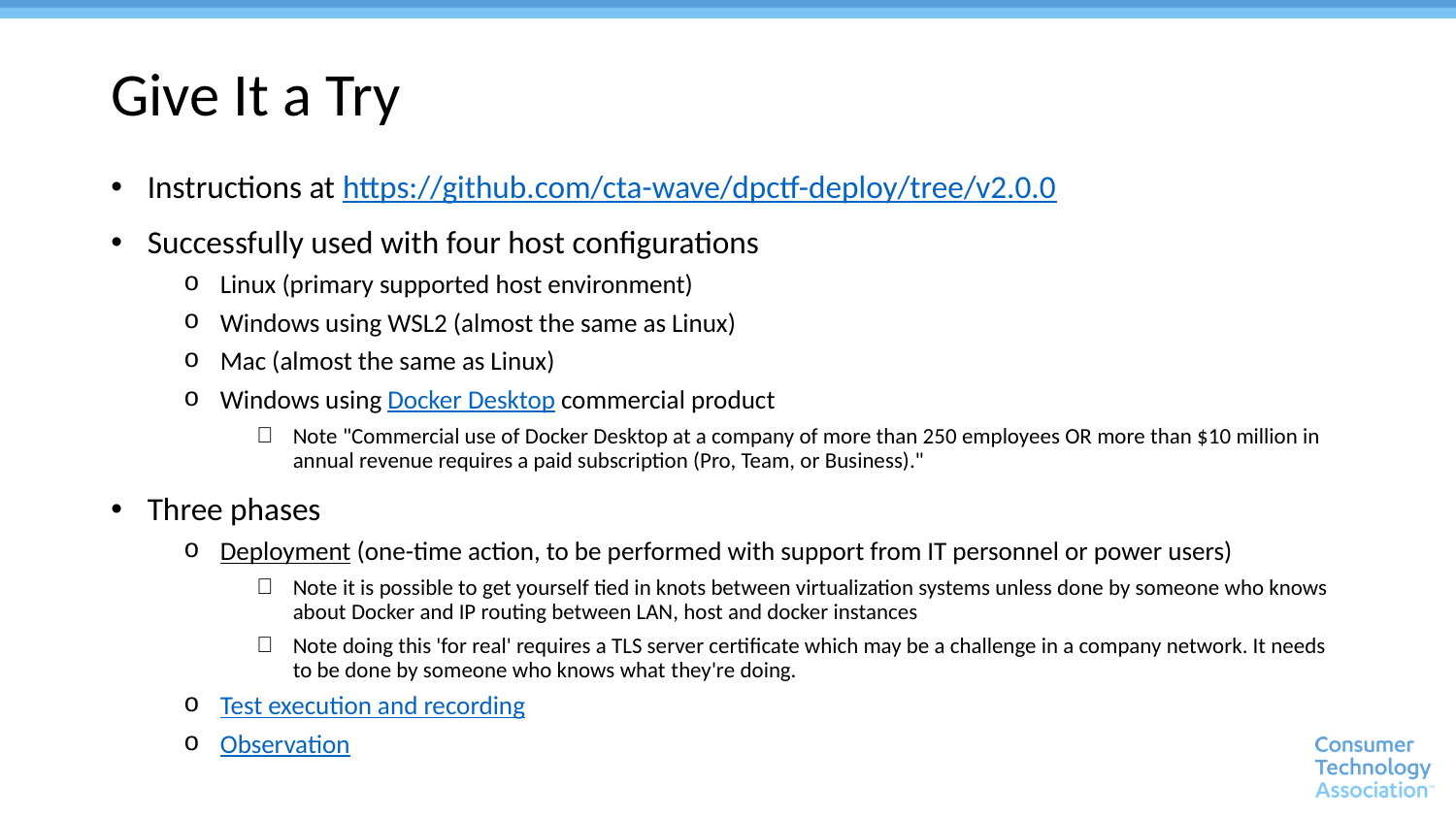

# Give It a Try
Instructions at https://github.com/cta-wave/dpctf-deploy/tree/v2.0.0
Successfully used with four host configurations
Linux (primary supported host environment)
Windows using WSL2 (almost the same as Linux)
Mac (almost the same as Linux)
Windows using Docker Desktop commercial product
Note "Commercial use of Docker Desktop at a company of more than 250 employees OR more than $10 million in annual revenue requires a paid subscription (Pro, Team, or Business)."
Three phases
Deployment (one-time action, to be performed with support from IT personnel or power users)
Note it is possible to get yourself tied in knots between virtualization systems unless done by someone who knows about Docker and IP routing between LAN, host and docker instances
Note doing this 'for real' requires a TLS server certificate which may be a challenge in a company network. It needs to be done by someone who knows what they're doing.
Test execution and recording
Observation